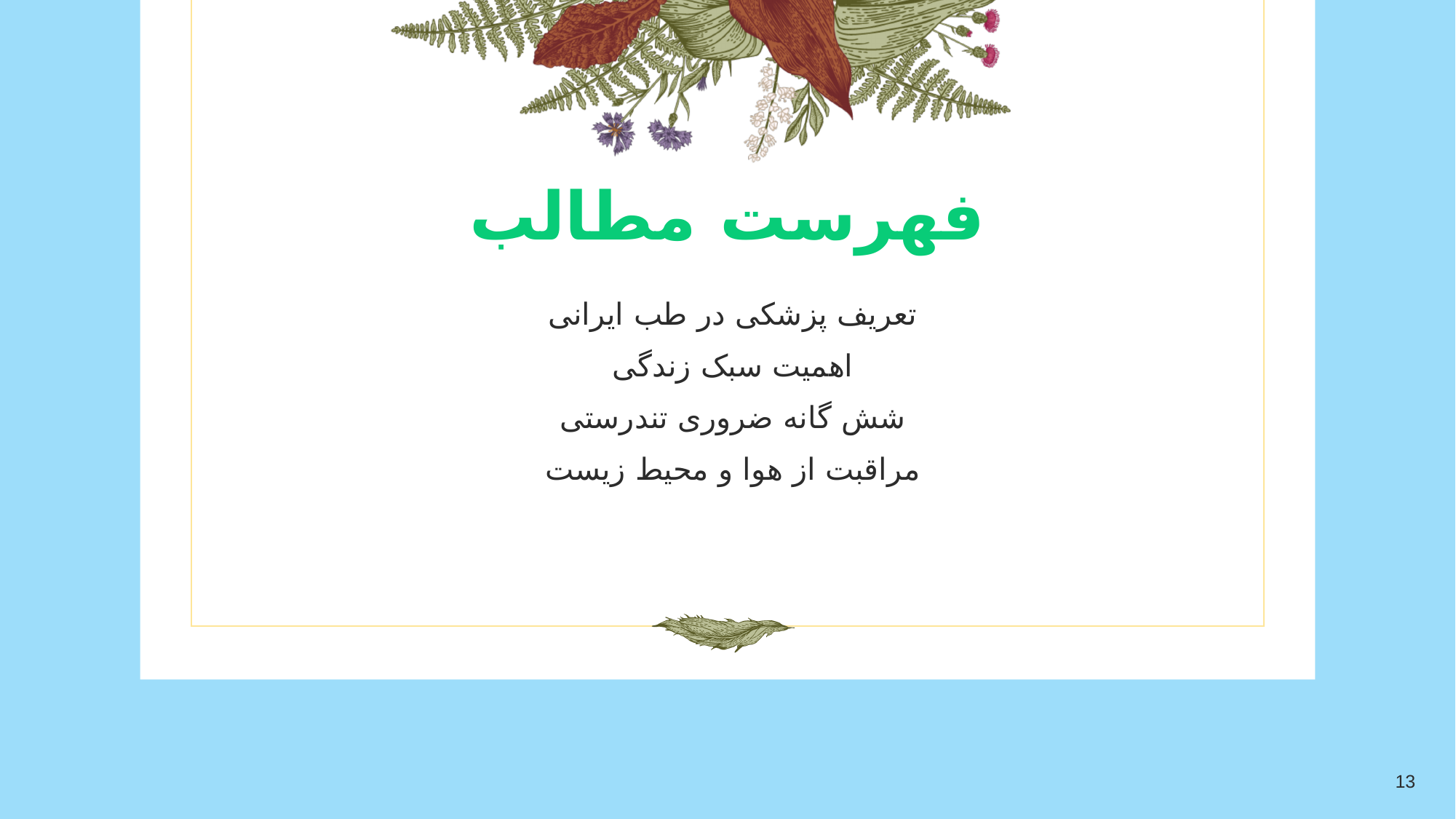

# فهرست مطالب
تعریف پزشکی در طب ایرانی
اهمیت سبک زندگی
شش گانه ضروری تندرستی
مراقبت از هوا و محیط زیست

13